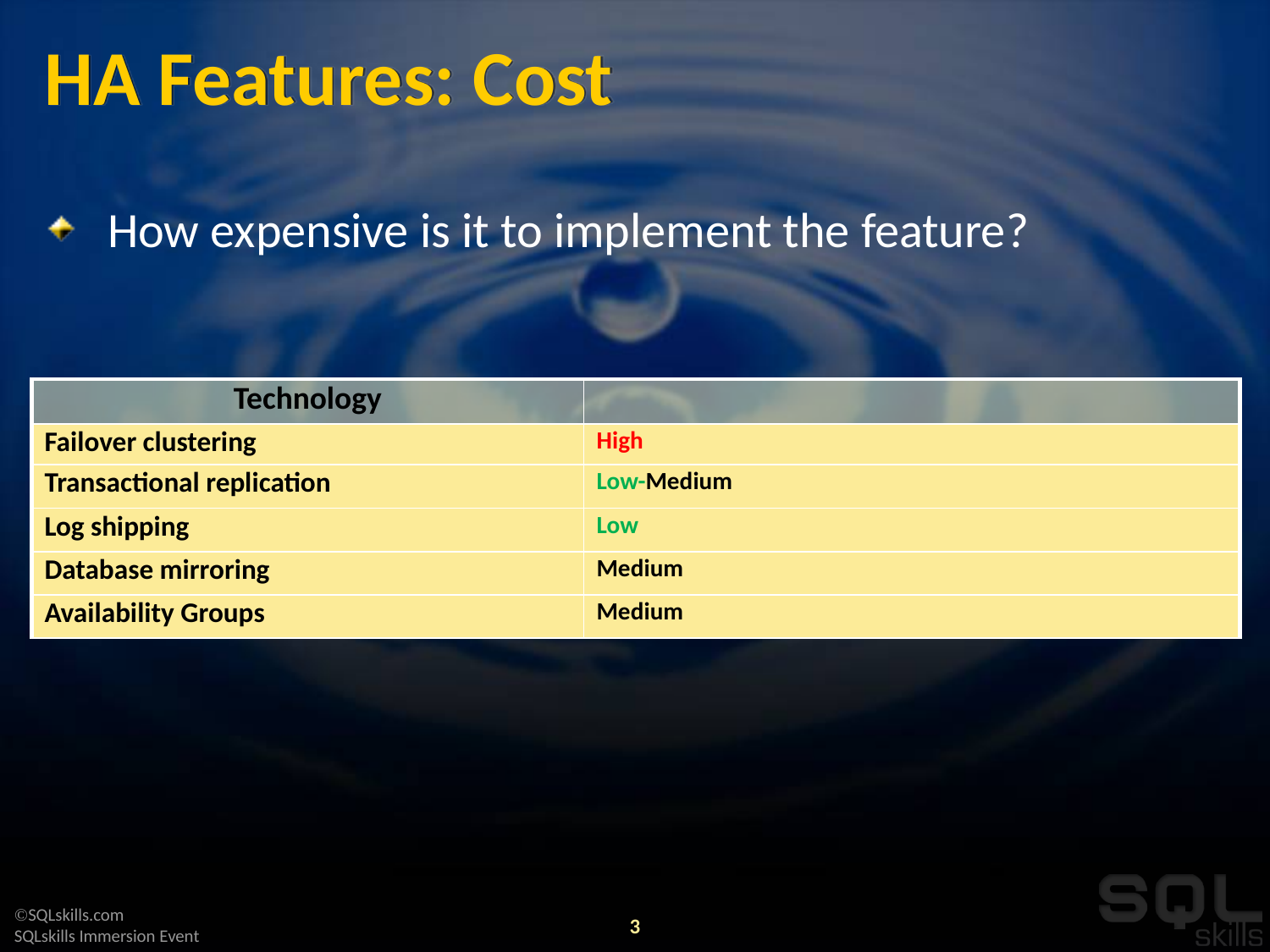

# HA Features: Cost
How expensive is it to implement the feature?
| Technology |  |
| --- | --- |
| Failover clustering | High |
| Transactional replication | Low-Medium |
| Log shipping | Low |
| Database mirroring | Medium |
| Availability Groups | Medium |
3